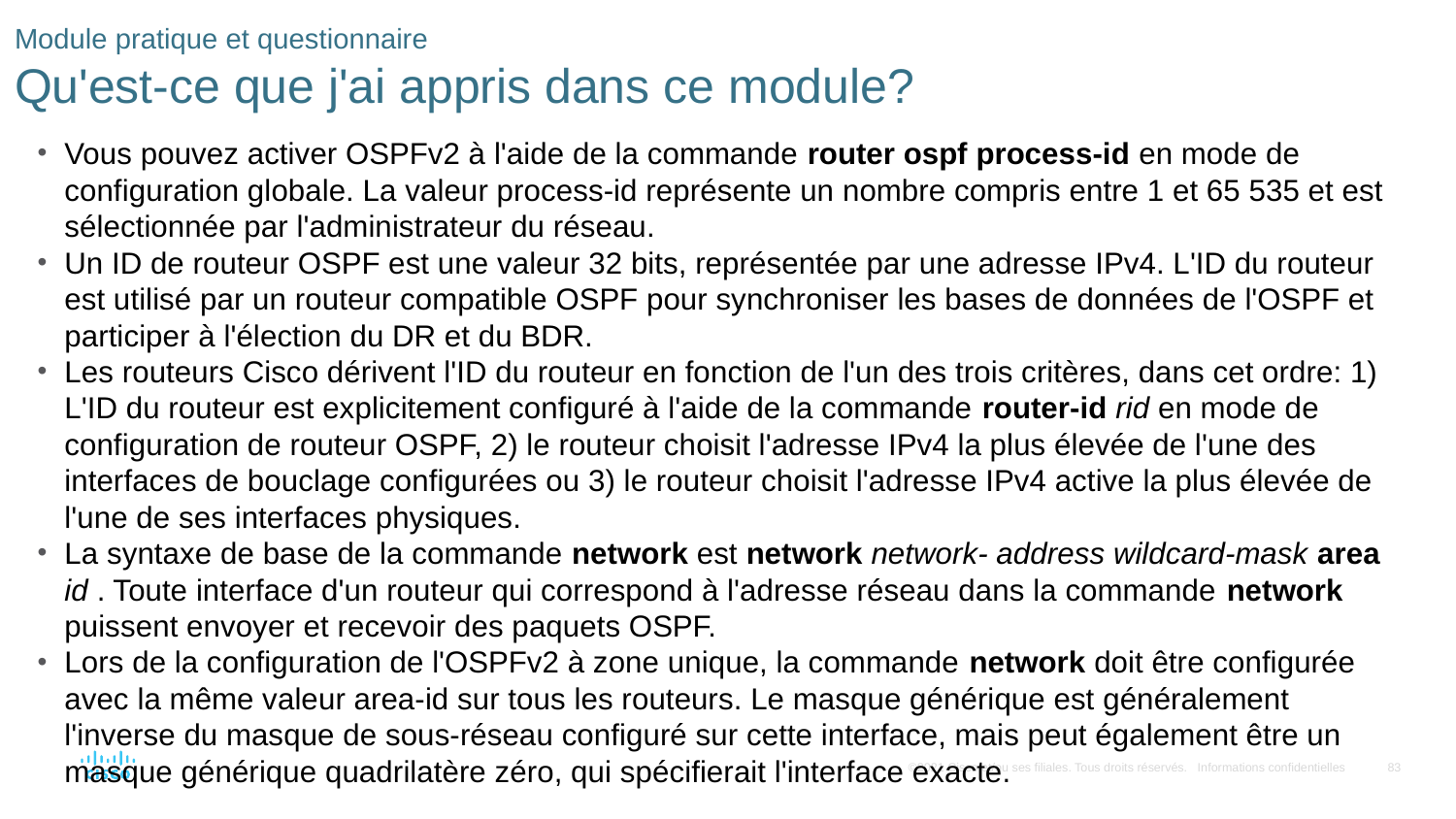

# Module pratique et questionnaire Qu'est-ce que j'ai appris dans ce module?
Vous pouvez activer OSPFv2 à l'aide de la commande router ospf process-id en mode de configuration globale. La valeur process-id représente un nombre compris entre 1 et 65 535 et est sélectionnée par l'administrateur du réseau.
Un ID de routeur OSPF est une valeur 32 bits, représentée par une adresse IPv4. L'ID du routeur est utilisé par un routeur compatible OSPF pour synchroniser les bases de données de l'OSPF et participer à l'élection du DR et du BDR.
Les routeurs Cisco dérivent l'ID du routeur en fonction de l'un des trois critères, dans cet ordre: 1) L'ID du routeur est explicitement configuré à l'aide de la commande router-id rid en mode de configuration de routeur OSPF, 2) le routeur choisit l'adresse IPv4 la plus élevée de l'une des interfaces de bouclage configurées ou 3) le routeur choisit l'adresse IPv4 active la plus élevée de l'une de ses interfaces physiques.
La syntaxe de base de la commande network est network network- address wildcard-mask area id . Toute interface d'un routeur qui correspond à l'adresse réseau dans la commande network puissent envoyer et recevoir des paquets OSPF.
Lors de la configuration de l'OSPFv2 à zone unique, la commande network doit être configurée avec la même valeur area-id sur tous les routeurs. Le masque générique est généralement l'inverse du masque de sous-réseau configuré sur cette interface, mais peut également être un masque générique quadrilatère zéro, qui spécifierait l'interface exacte.